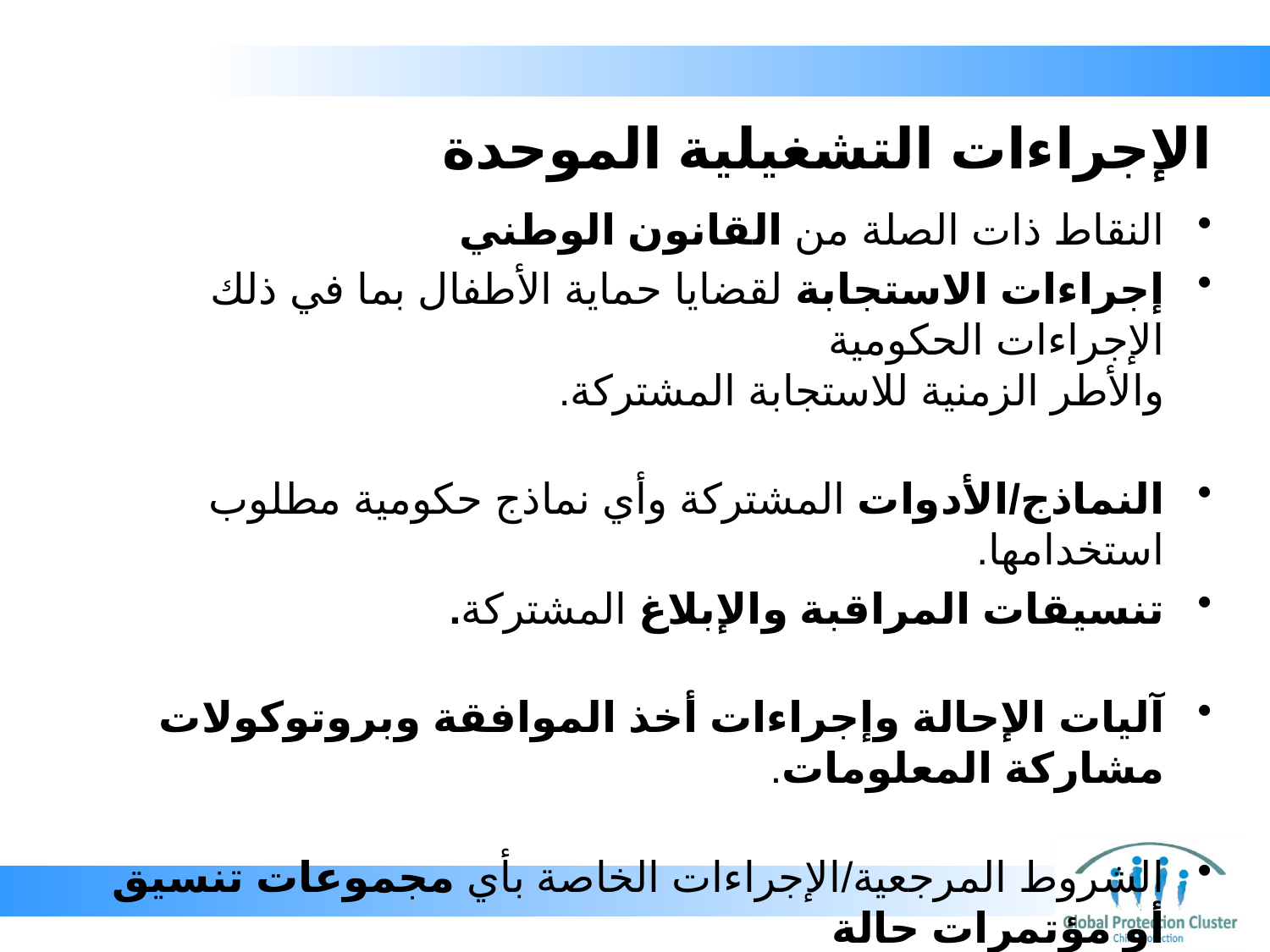

# الإجراءات التشغيلية الموحدة
النقاط ذات الصلة من القانون الوطني
إجراءات الاستجابة لقضايا حماية الأطفال بما في ذلك الإجراءات الحكومية
والأطر الزمنية للاستجابة المشتركة.

النماذج/الأدوات المشتركة وأي نماذج حكومية مطلوب استخدامها.
تنسيقات المراقبة والإبلاغ المشتركة.

آليات الإحالة وإجراءات أخذ الموافقة وبروتوكولات مشاركة المعلومات.

الشروط المرجعية/الإجراءات الخاصة بأي مجموعات تنسيق أو مؤتمرات حالة
أدوار/مسؤوليات الجهات الفاعلة المختلفة.